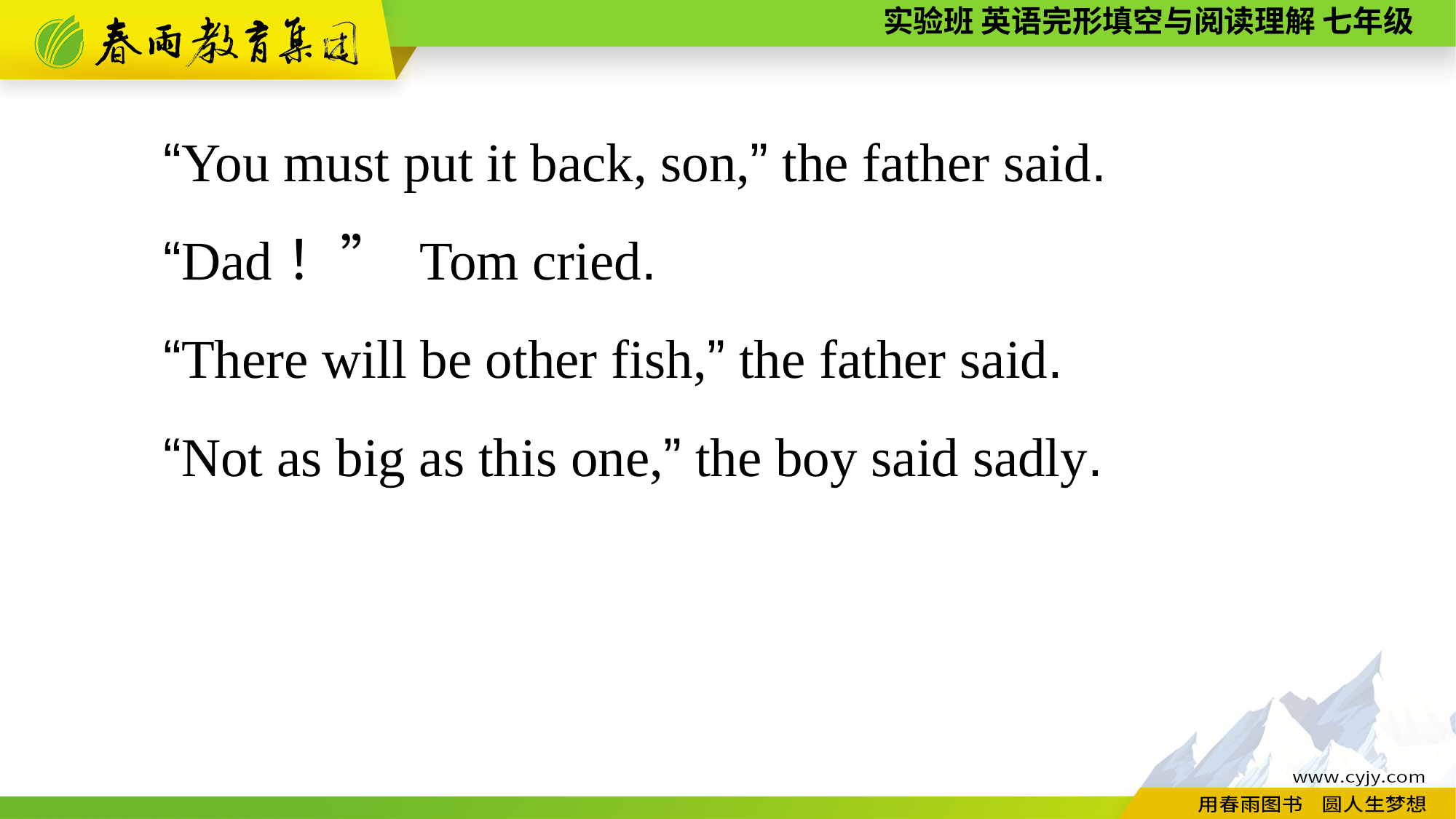

“You must put it back, son,” the father said.
“Dad！” Tom cried.
“There will be other fish,” the father said.
“Not as big as this one,” the boy said sadly.